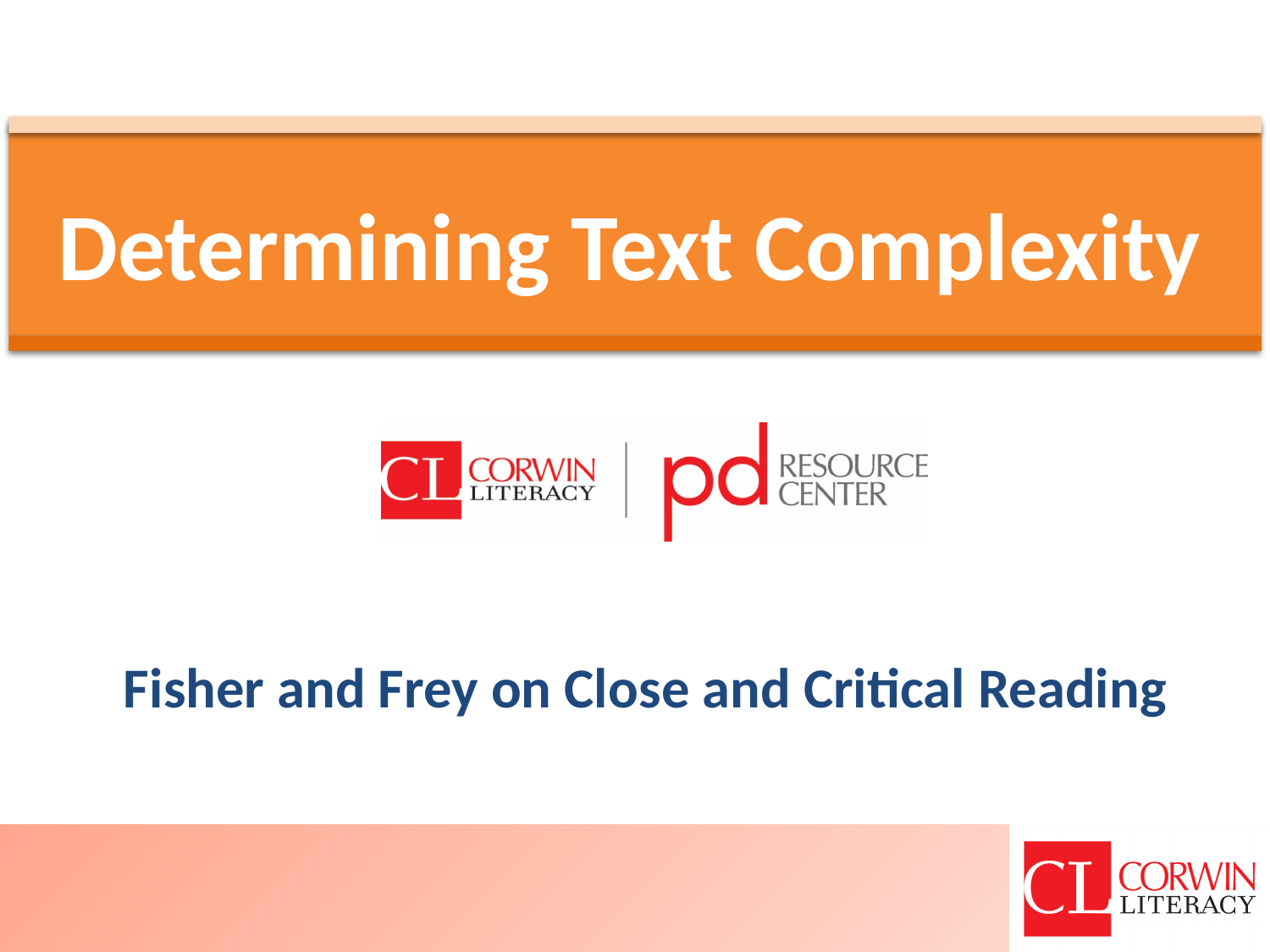

# Determining Text Complexity
Fisher and Frey on Close and Critical Reading